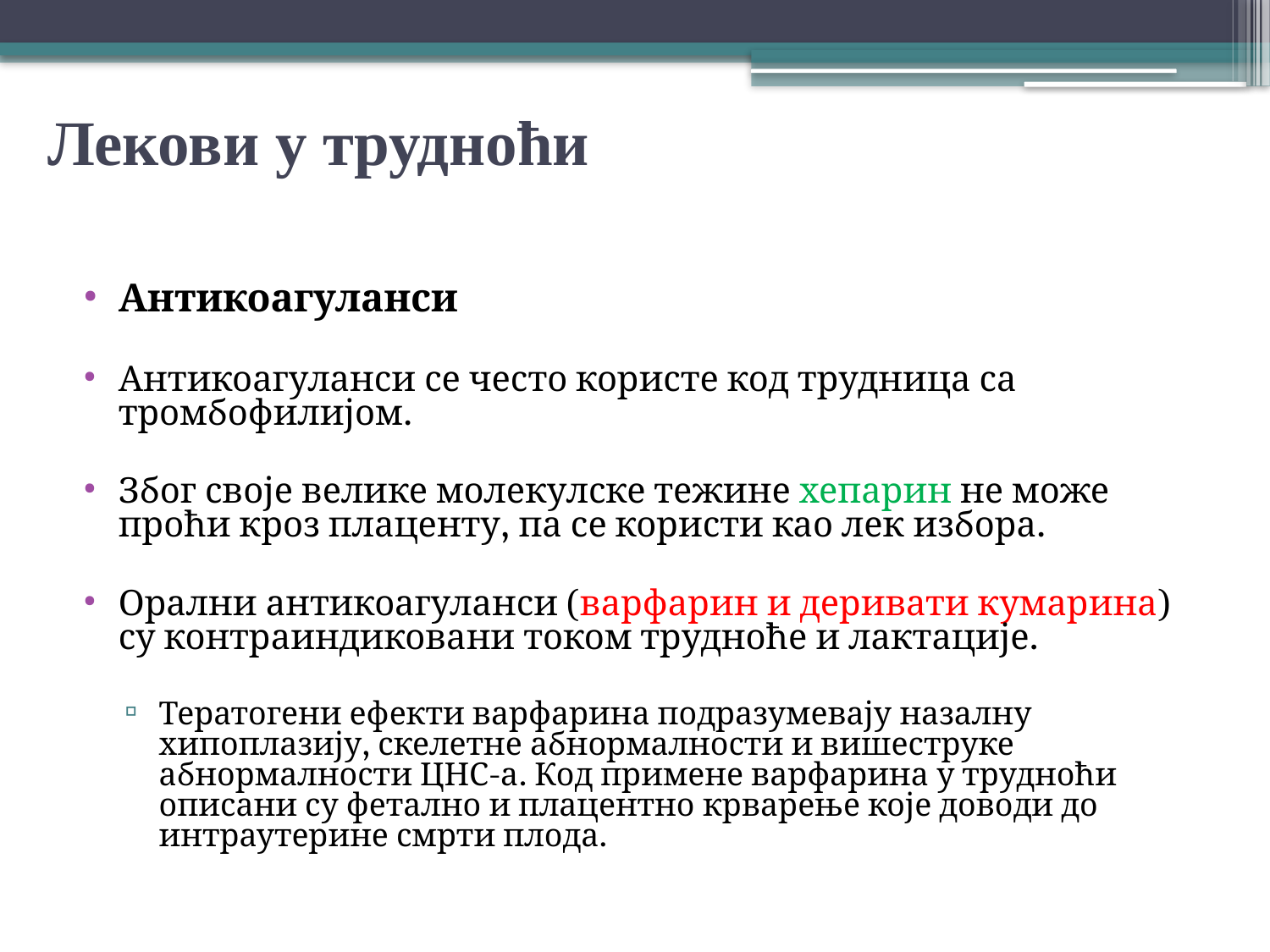

# Лекови у трудноћи
Антикоагуланси

Антикоагуланси се често користе код трудница са тромбофилијом.

Због своје велике молекулске тежине хепарин не може проћи кроз плаценту, па се користи као лек избора.

Орални антикоагуланси (варфарин и деривати кумарина) су контраиндиковани током трудноће и лактације.

Тератогени ефекти варфарина подразумевају назалну хипоплазију, скелетне абнормалности и вишеструке абнормалности ЦНС-а. Код примене варфарина у трудноћи описани су фетално и плацентно крварење које доводи до интраутерине смрти плода.